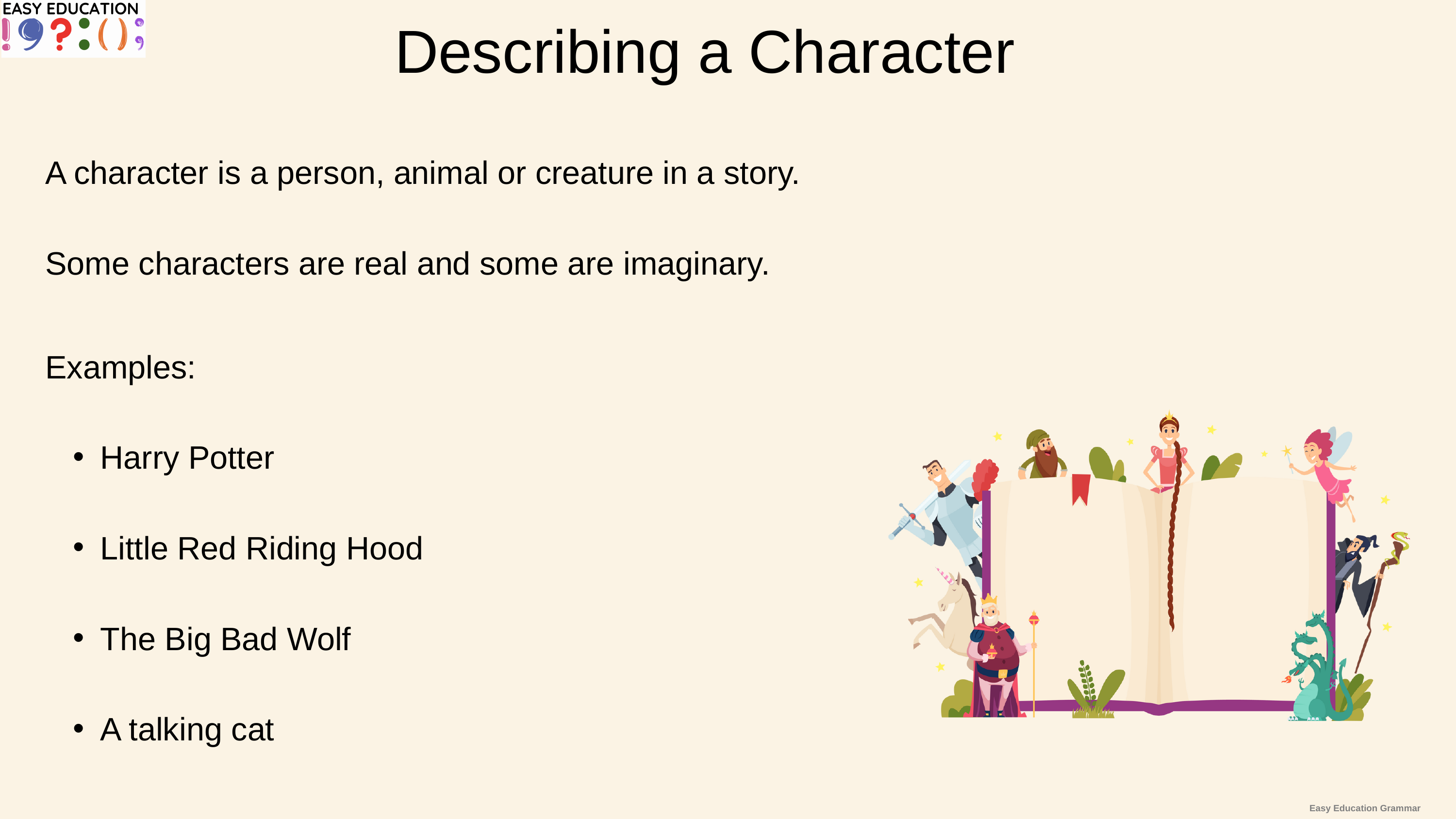

Describing a Character
A character is a person, animal or creature in a story.

Some characters are real and some are imaginary.
Examples:

Harry Potter

Little Red Riding Hood

The Big Bad Wolf

A talking cat